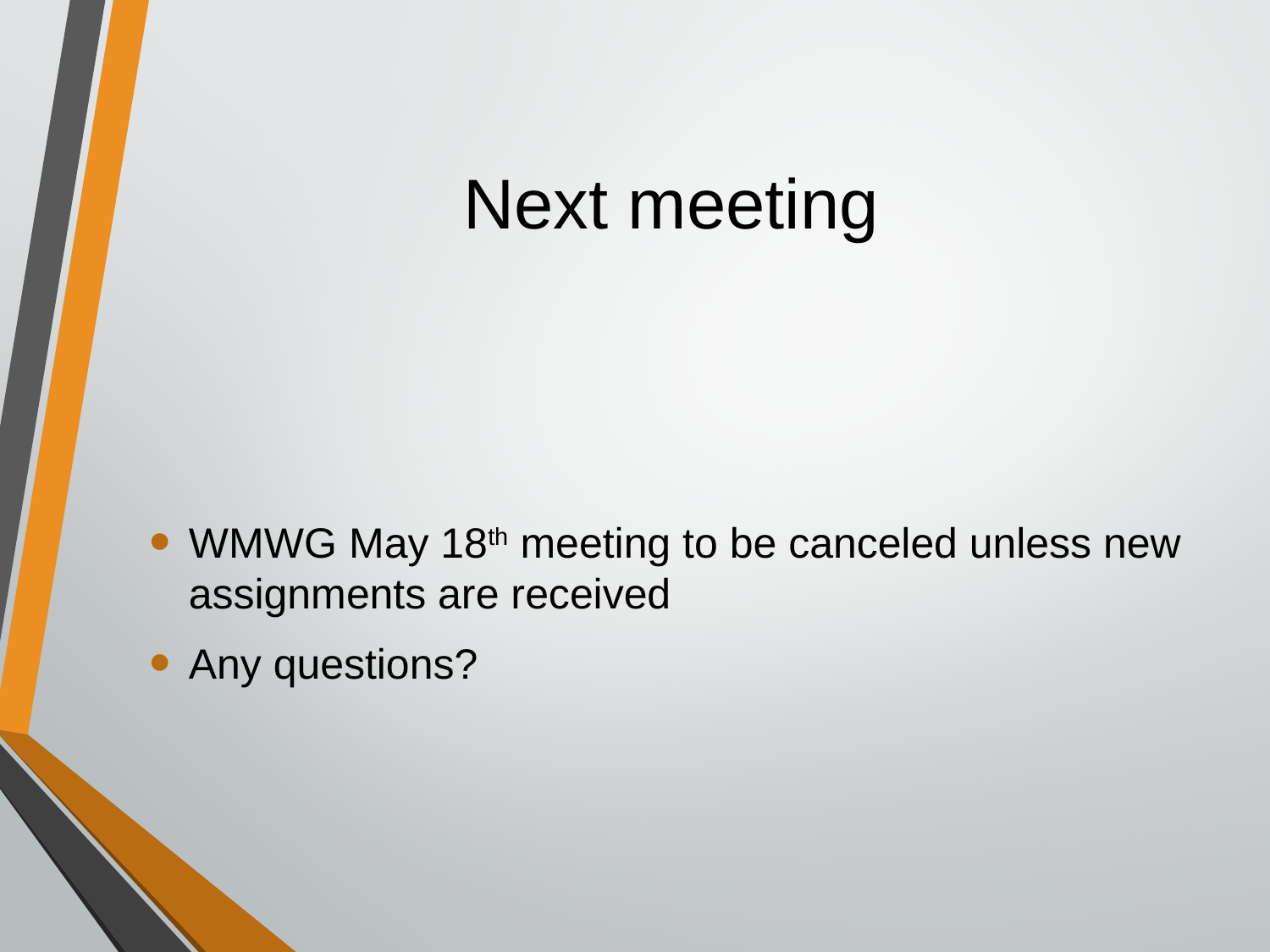

# Next meeting
WMWG May 18th meeting to be canceled unless new assignments are received
Any questions?